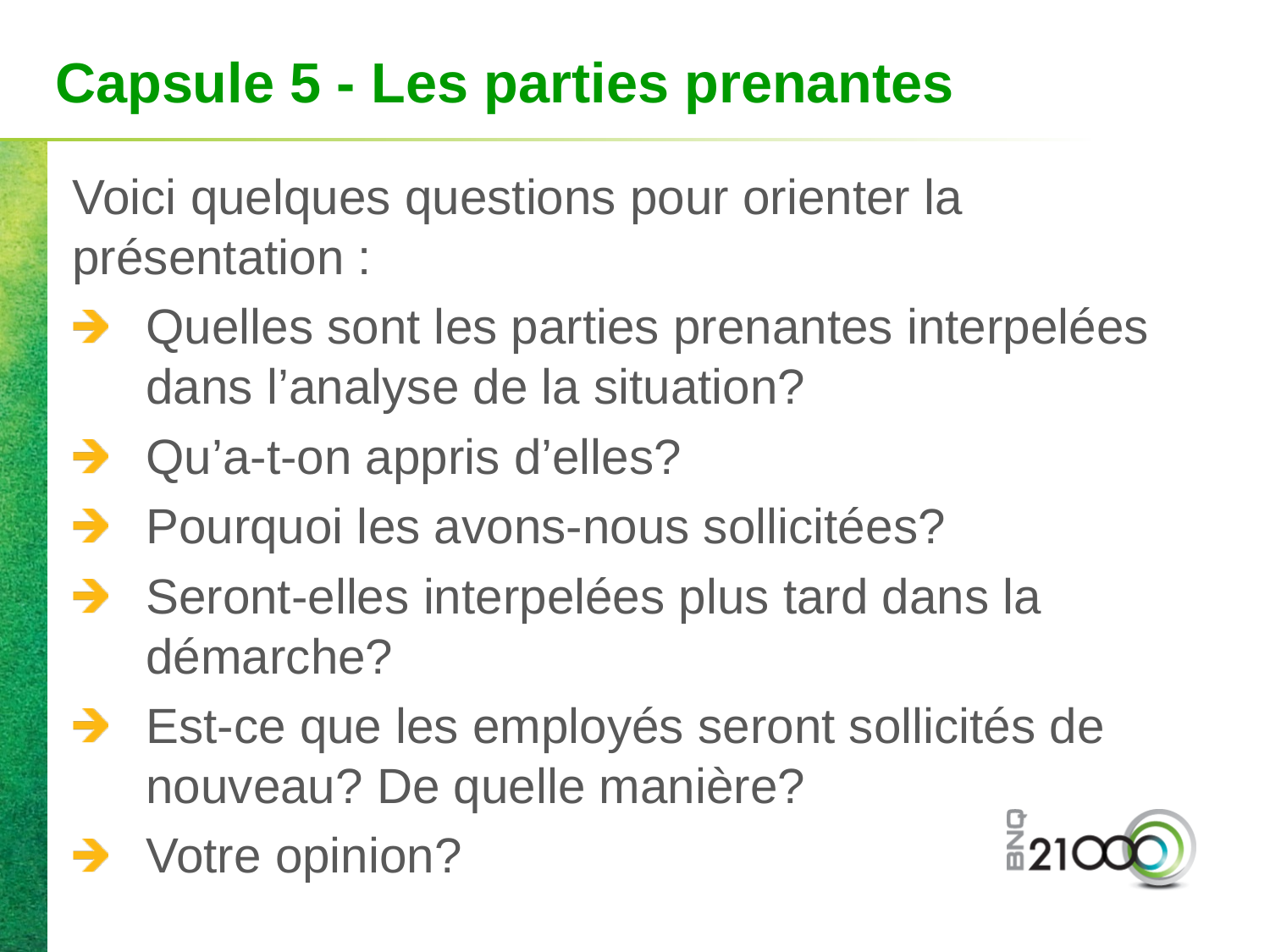

# Capsule 5 - Les parties prenantes
Voici quelques questions pour orienter la présentation :
Quelles sont les parties prenantes interpelées dans l’analyse de la situation?
Qu’a-t-on appris d’elles?
Pourquoi les avons-nous sollicitées?
Seront-elles interpelées plus tard dans la démarche?
Est-ce que les employés seront sollicités de nouveau? De quelle manière?
Votre opinion?